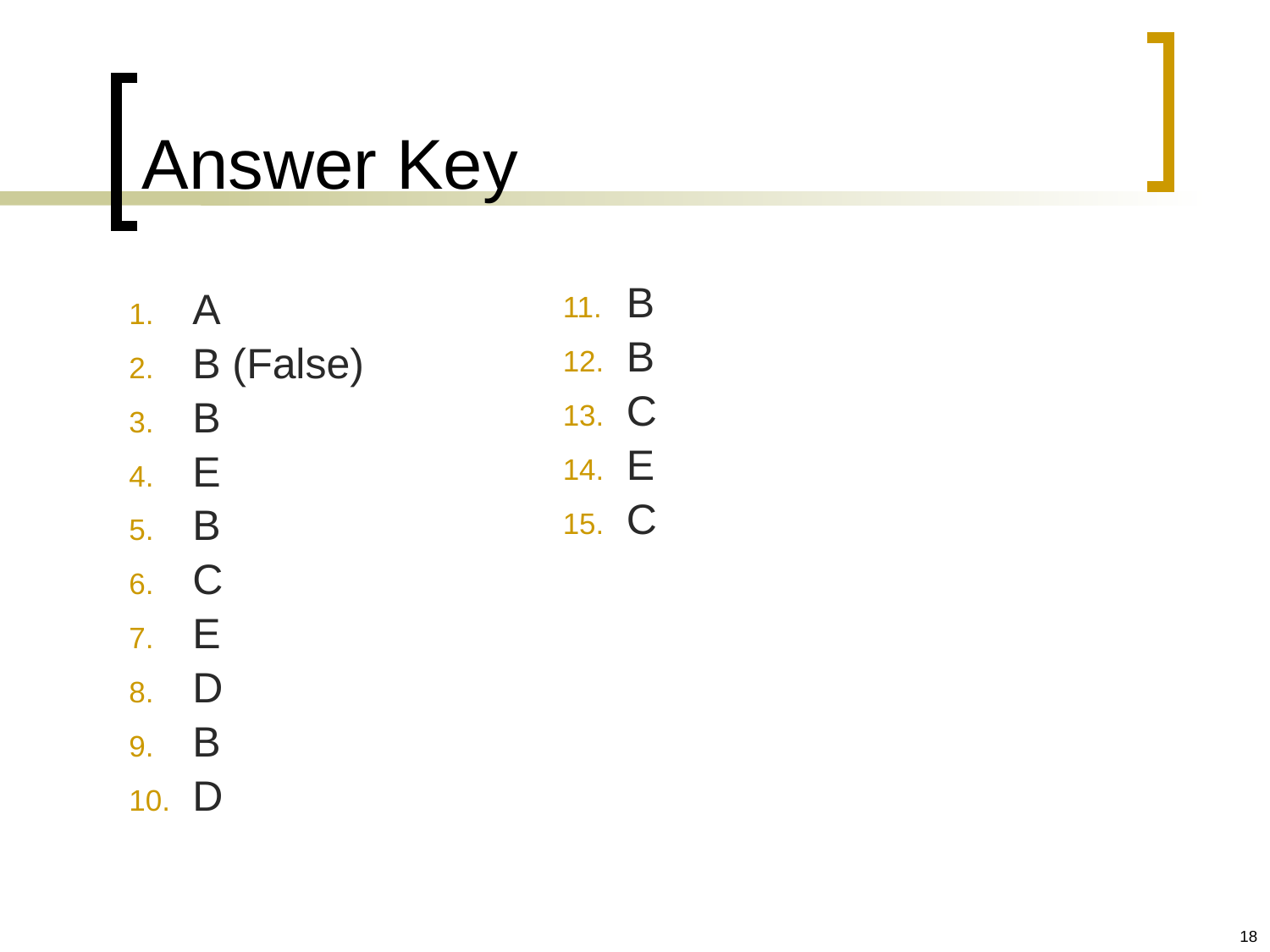

# Answer Key

A
B (False)
B
E
B
C
E
D
B
D

B
B
C
E
C